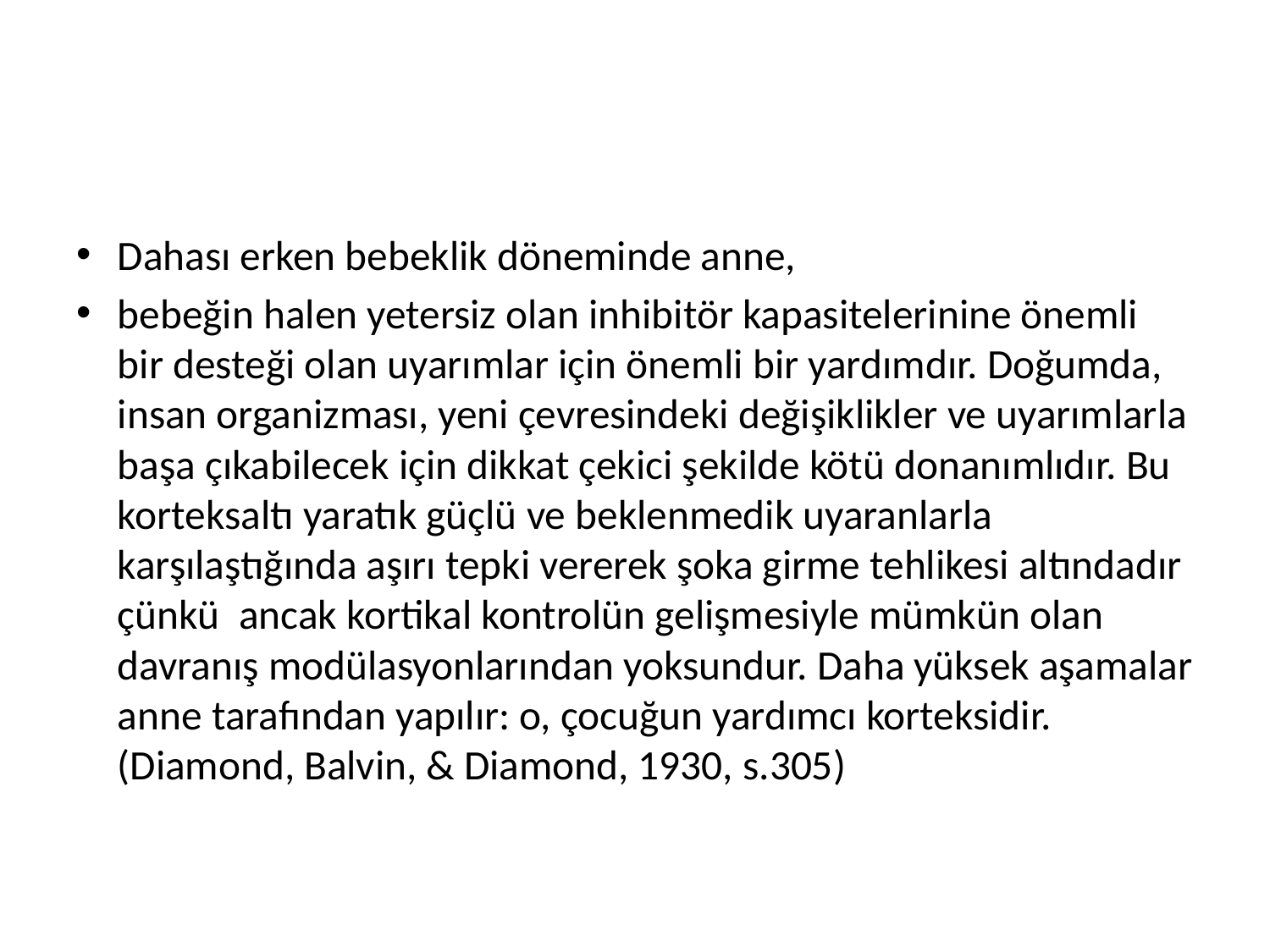

#
Dahası erken bebeklik döneminde anne,
bebeğin halen yetersiz olan inhibitör kapasitelerinine önemli bir desteği olan uyarımlar için önemli bir yardımdır. Doğumda, insan organizması, yeni çevresindeki değişiklikler ve uyarımlarla başa çıkabilecek için dikkat çekici şekilde kötü donanımlıdır. Bu korteksaltı yaratık güçlü ve beklenmedik uyaranlarla karşılaştığında aşırı tepki vererek şoka girme tehlikesi altındadır çünkü  ancak kortikal kontrolün gelişmesiyle mümkün olan davranış modülasyonlarından yoksundur. Daha yüksek aşamalar anne tarafından yapılır: o, çocuğun yardımcı korteksidir. (Diamond, Balvin, & Diamond, 1930, s.305)